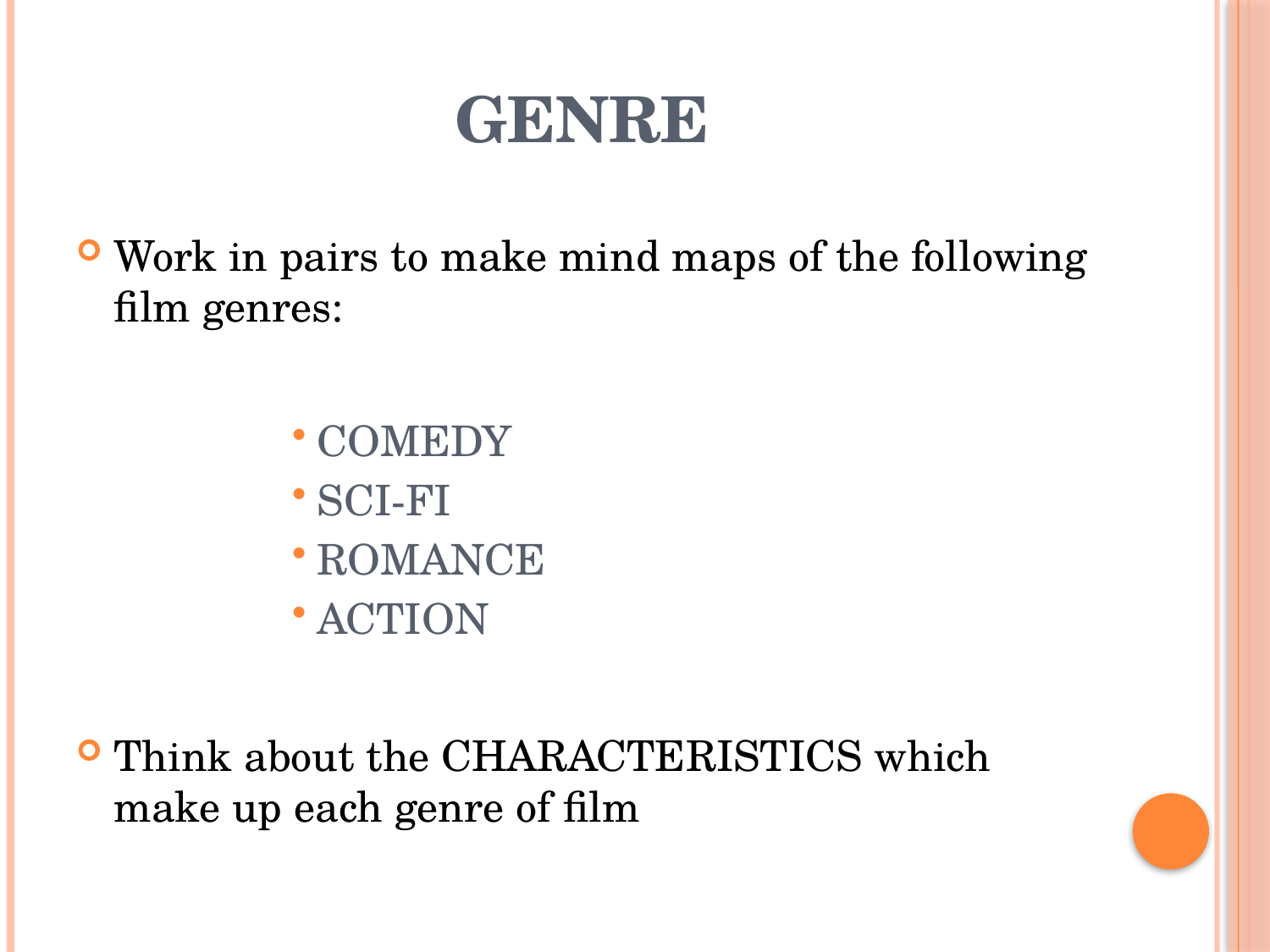

# Genre
Work in pairs to make mind maps of the following film genres:

COMEDY
SCI-FI
ROMANCE
ACTION

Think about the CHARACTERISTICS which make up each genre of film